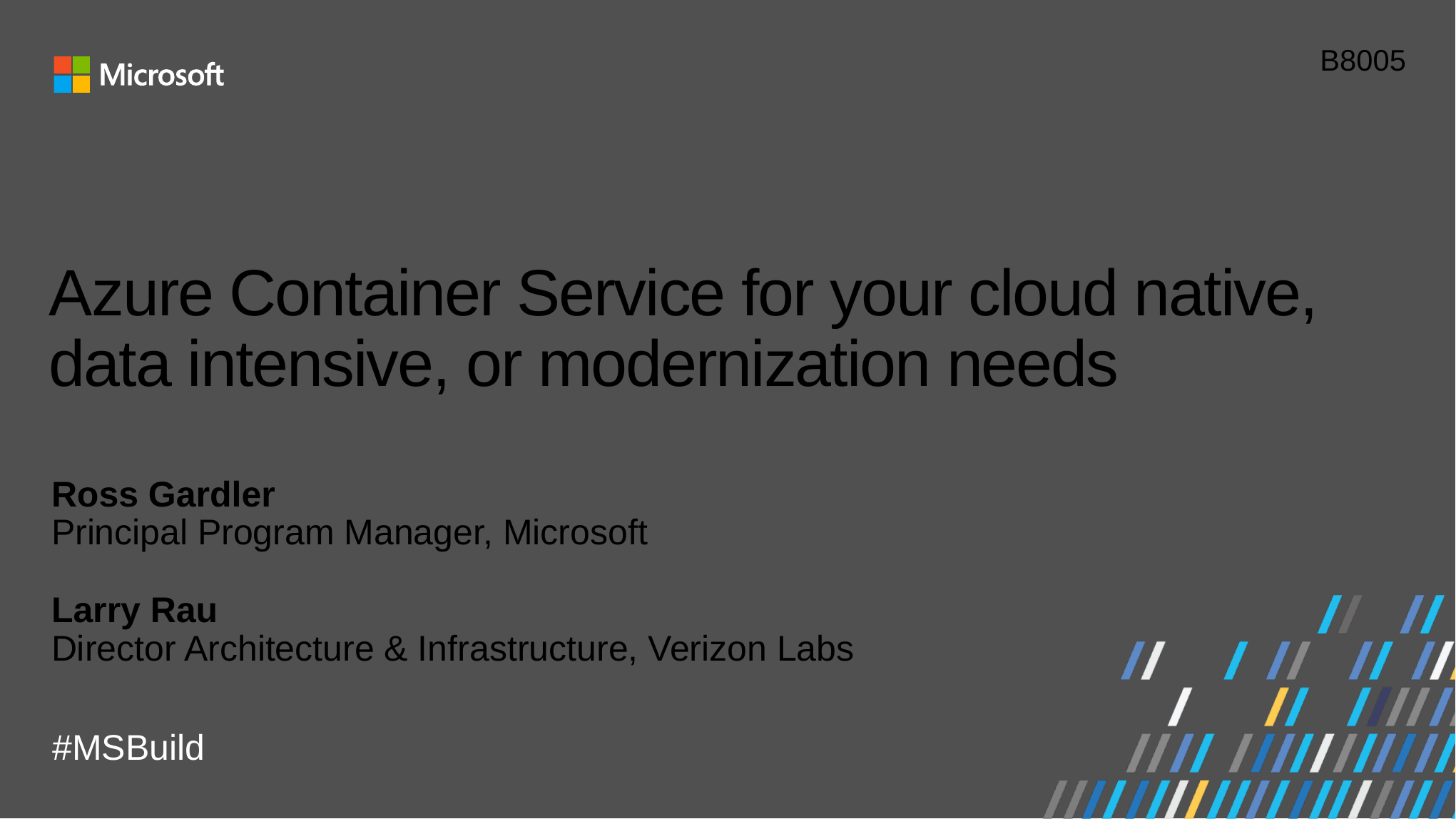

B8005
# Azure Container Service for your cloud native, data intensive, or modernization needs
Ross Gardler
Principal Program Manager, Microsoft

Larry Rau
Director Architecture & Infrastructure, Verizon Labs